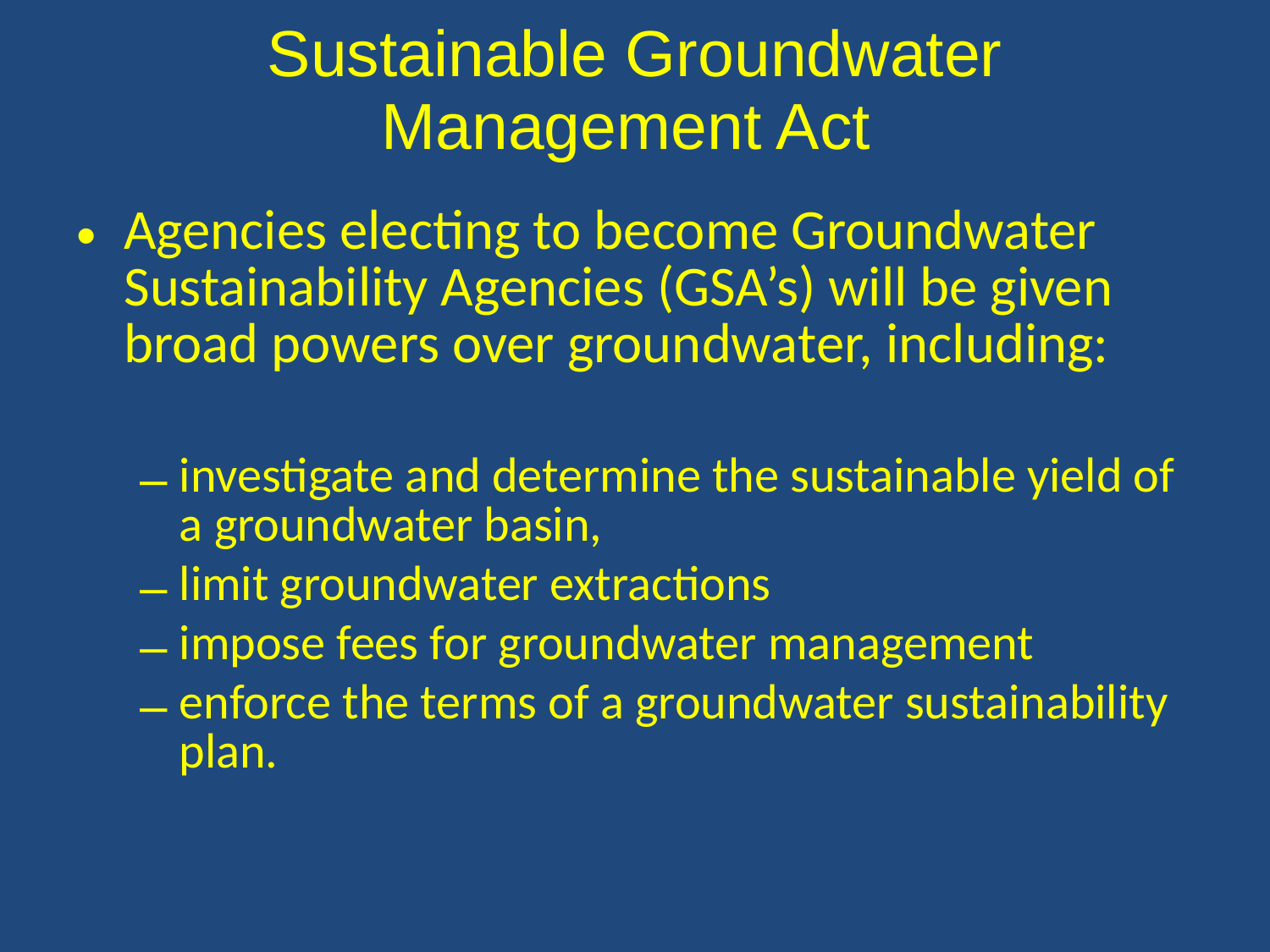

# Sustainable Groundwater Management Act
Agencies electing to become Groundwater Sustainability Agencies (GSA’s) will be given broad powers over groundwater, including:

investigate and determine the sustainable yield of a groundwater basin,
limit groundwater extractions
impose fees for groundwater management
enforce the terms of a groundwater sustainability plan.